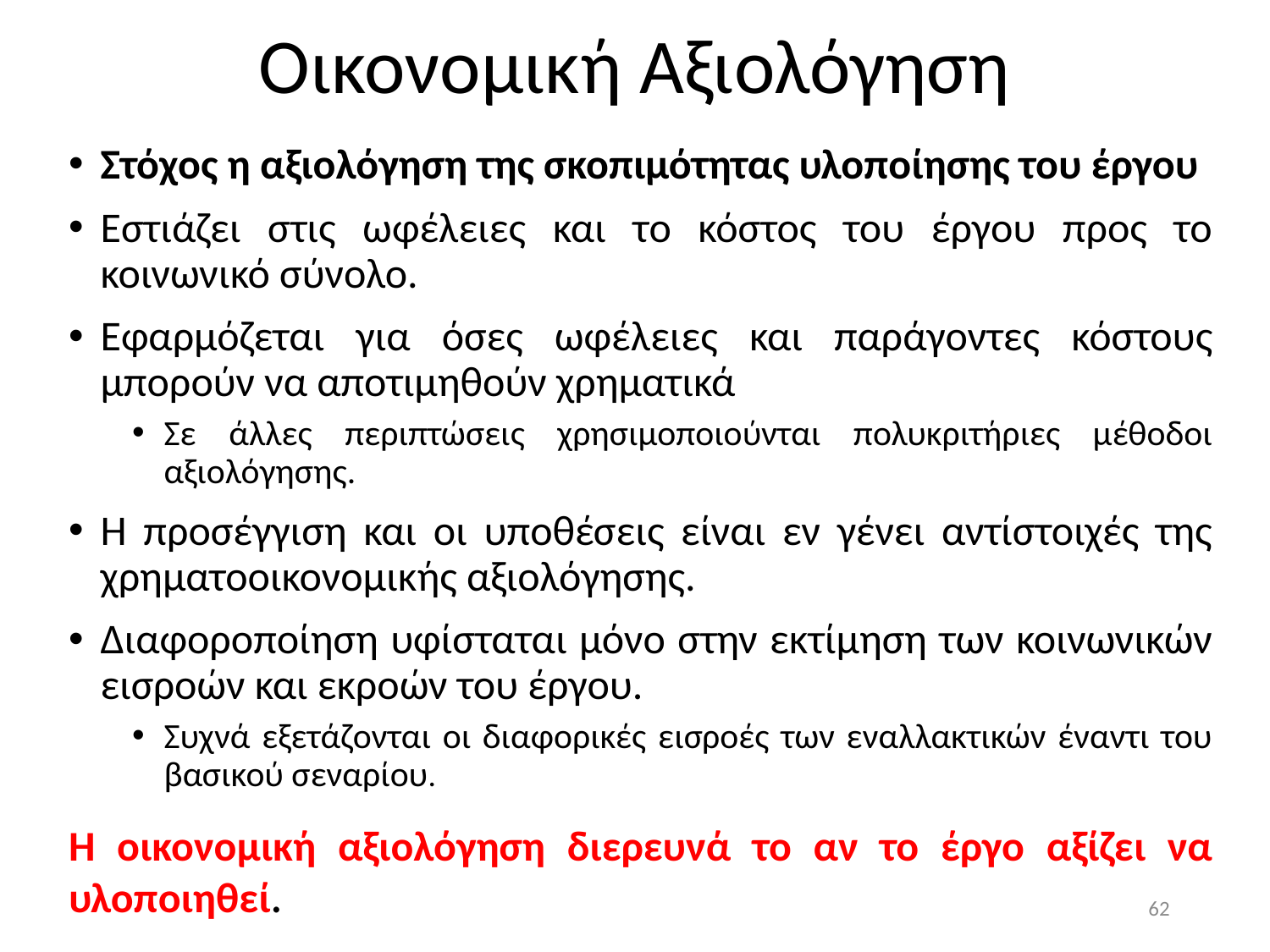

# Οικονομική Αξιολόγηση
Στόχος η αξιολόγηση της σκοπιμότητας υλοποίησης του έργου
Εστιάζει στις ωφέλειες και το κόστος του έργου προς το κοινωνικό σύνολο.
Εφαρμόζεται για όσες ωφέλειες και παράγοντες κόστους μπορούν να αποτιμηθούν χρηματικά
Σε άλλες περιπτώσεις χρησιμοποιούνται πολυκριτήριες μέθοδοι αξιολόγησης.
Η προσέγγιση και οι υποθέσεις είναι εν γένει αντίστοιχές της χρηματοοικονομικής αξιολόγησης.
Διαφοροποίηση υφίσταται μόνο στην εκτίμηση των κοινωνικών εισροών και εκροών του έργου.
Συχνά εξετάζονται οι διαφορικές εισροές των εναλλακτικών έναντι του βασικού σεναρίου.

Η οικονομική αξιολόγηση διερευνά το αν το έργο αξίζει να υλοποιηθεί.
62